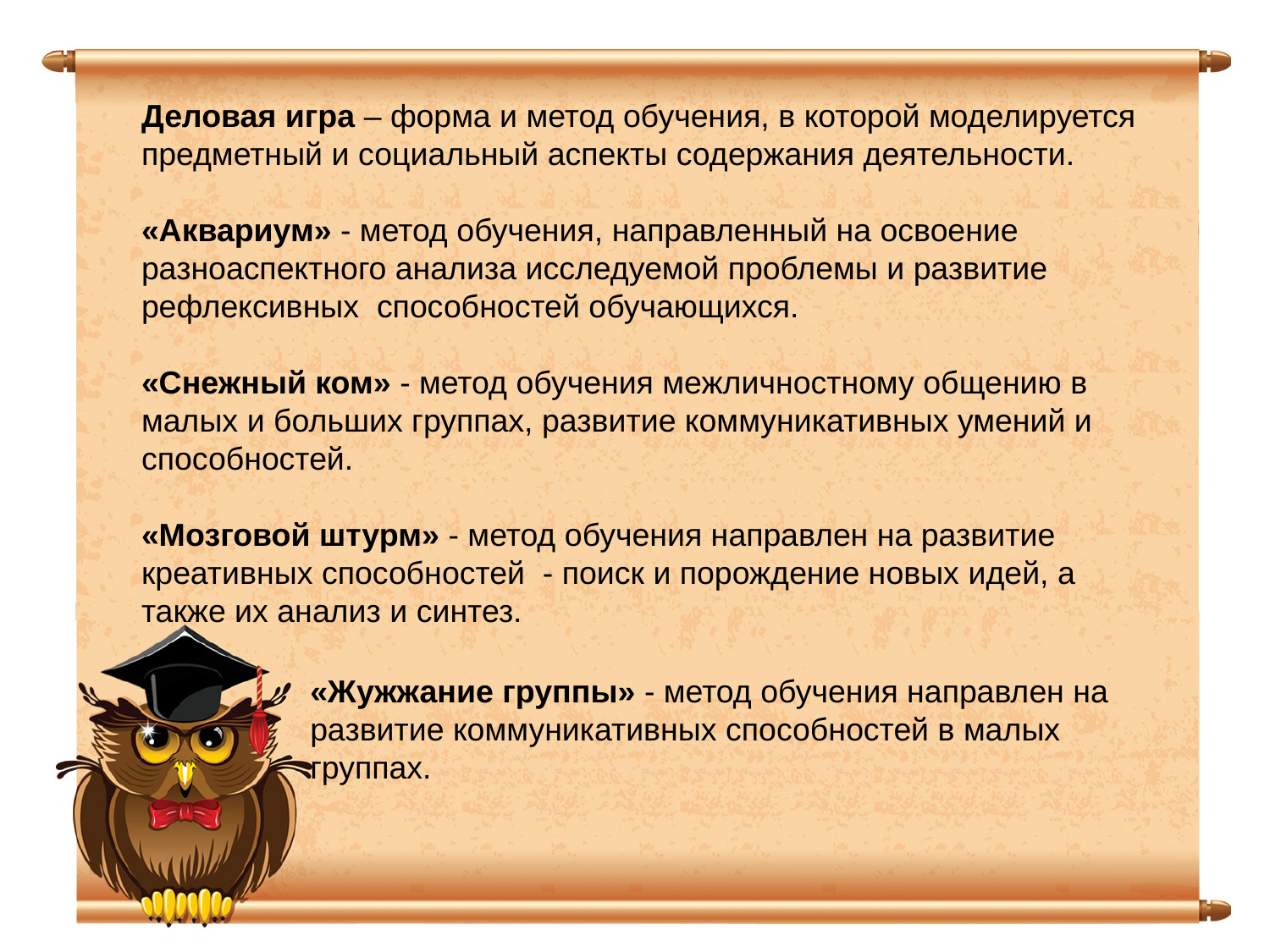

Деловая игра – форма и метод обучения, в которой моделируется предметный и социальный аспекты содержания деятельности.

«Аквариум» - метод обучения, направленный на освоение разноаспектного анализа исследуемой проблемы и развитие рефлексивных  способностей обучающихся.

«Снежный ком» - метод обучения межличностному общению в малых и больших группах, развитие коммуникативных умений и способностей.

«Мозговой штурм» - метод обучения направлен на развитие креативных способностей  - поиск и порождение новых идей, а также их анализ и синтез.
«Жужжание группы» - метод обучения направлен на развитие коммуникативных способностей в малых группах.